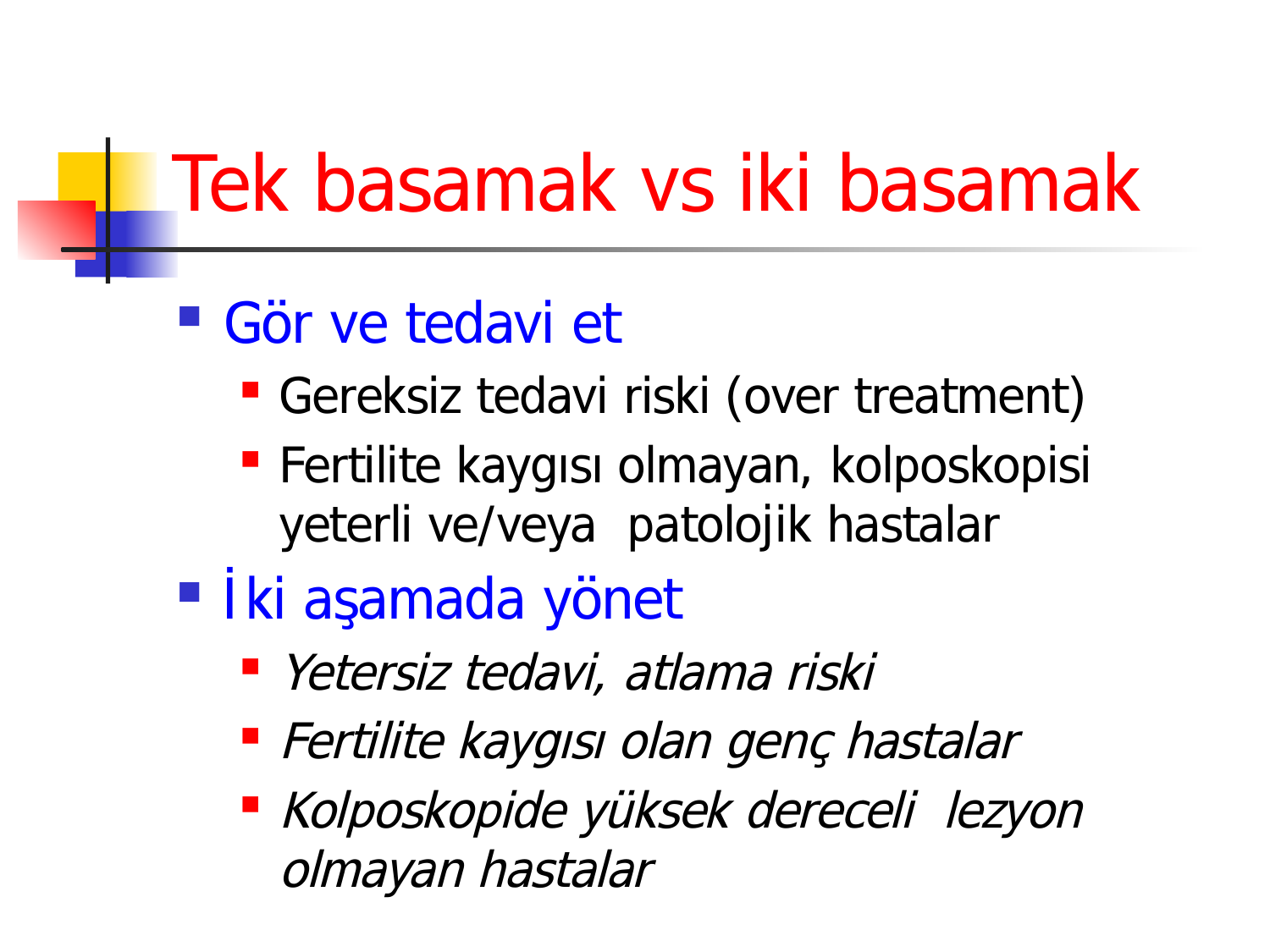

# Tek basamak vs iki basamak
Gör ve tedavi et
Gereksiz tedavi riski (over treatment)
Fertilite kaygısı olmayan, kolposkopisi yeterli ve/veya  patolojik hastalar
İki aşamada yönet
Yetersiz tedavi, atlama riski
Fertilite kaygısı olan genç hastalar
Kolposkopide yüksek dereceli  lezyon olmayan hastalar